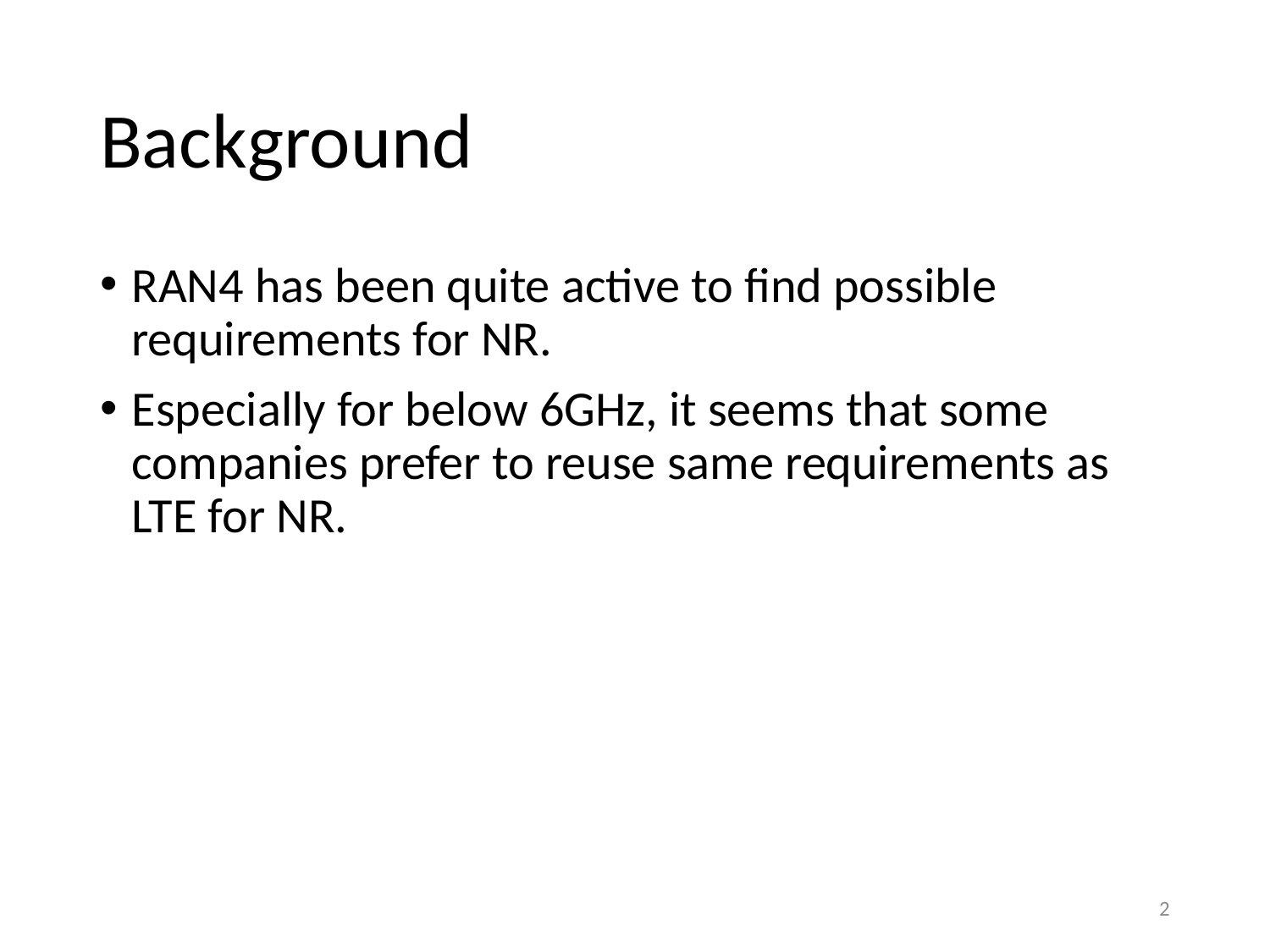

# Background
RAN4 has been quite active to find possible requirements for NR.
Especially for below 6GHz, it seems that some companies prefer to reuse same requirements as LTE for NR.
2